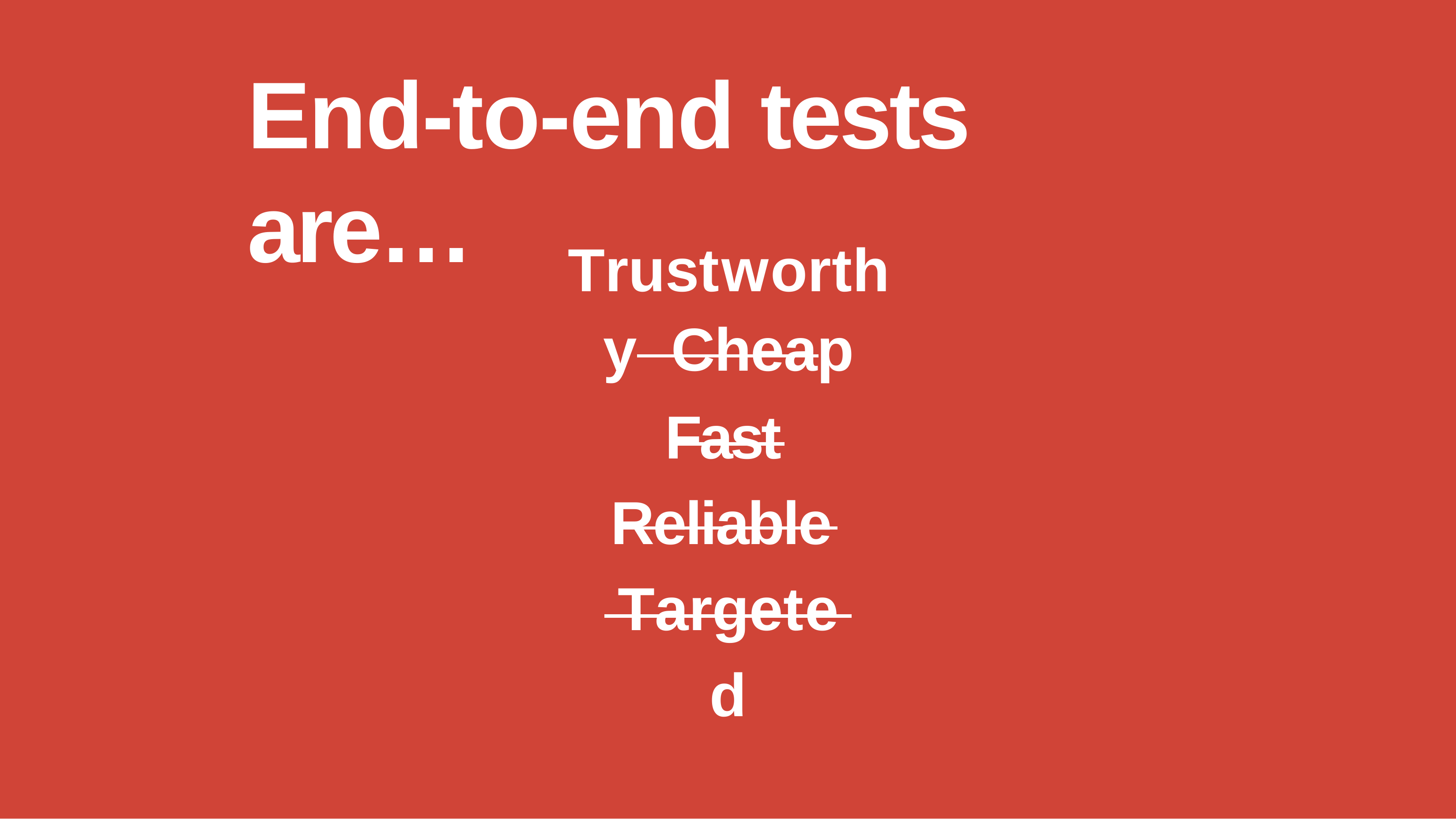

# End-to-end tests are…
Trustworthy  Cheap
Fast  Reliable  Targeted